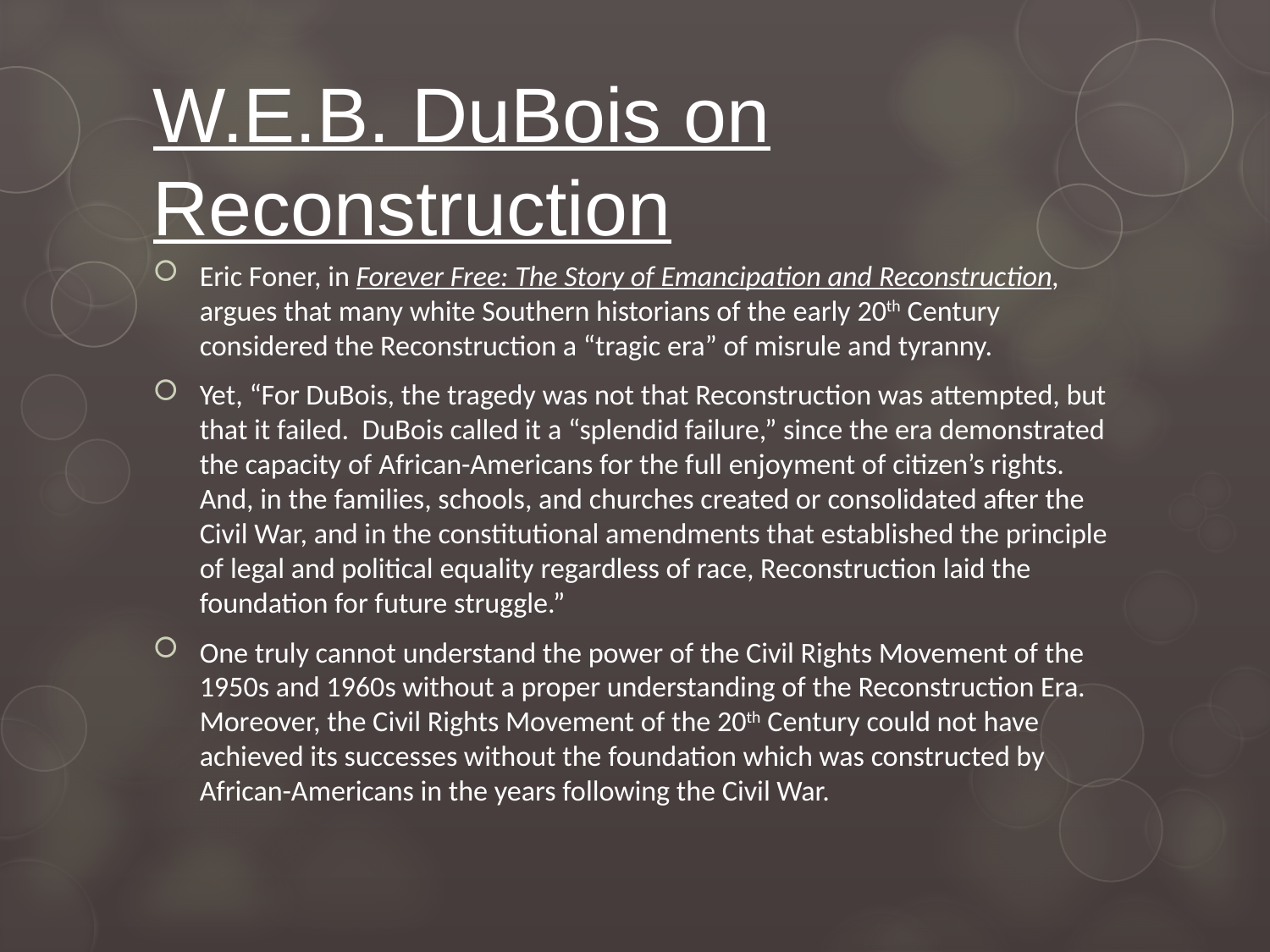

# W.E.B. DuBois on Reconstruction
Eric Foner, in Forever Free: The Story of Emancipation and Reconstruction, argues that many white Southern historians of the early 20th Century considered the Reconstruction a “tragic era” of misrule and tyranny.
Yet, “For DuBois, the tragedy was not that Reconstruction was attempted, but that it failed.  DuBois called it a “splendid failure,” since the era demonstrated the capacity of African-Americans for the full enjoyment of citizen’s rights.  And, in the families, schools, and churches created or consolidated after the Civil War, and in the constitutional amendments that established the principle of legal and political equality regardless of race, Reconstruction laid the foundation for future struggle.”
One truly cannot understand the power of the Civil Rights Movement of the 1950s and 1960s without a proper understanding of the Reconstruction Era.  Moreover, the Civil Rights Movement of the 20th Century could not have achieved its successes without the foundation which was constructed by African-Americans in the years following the Civil War.